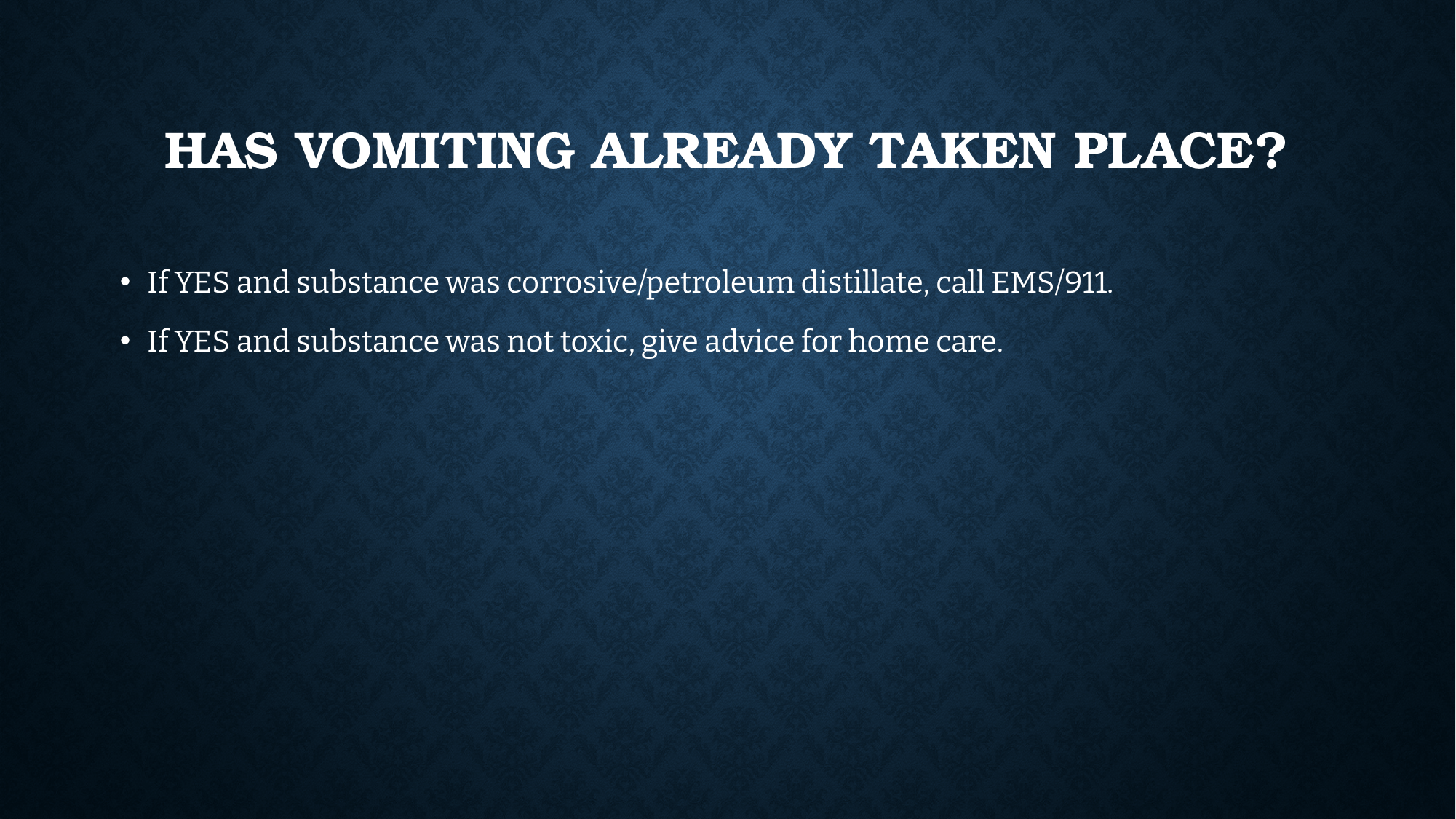

# Has vomiting already taken place?
If YES and substance was corrosive/petroleum distillate, call EMS/911.
If YES and substance was not toxic, give advice for home care.